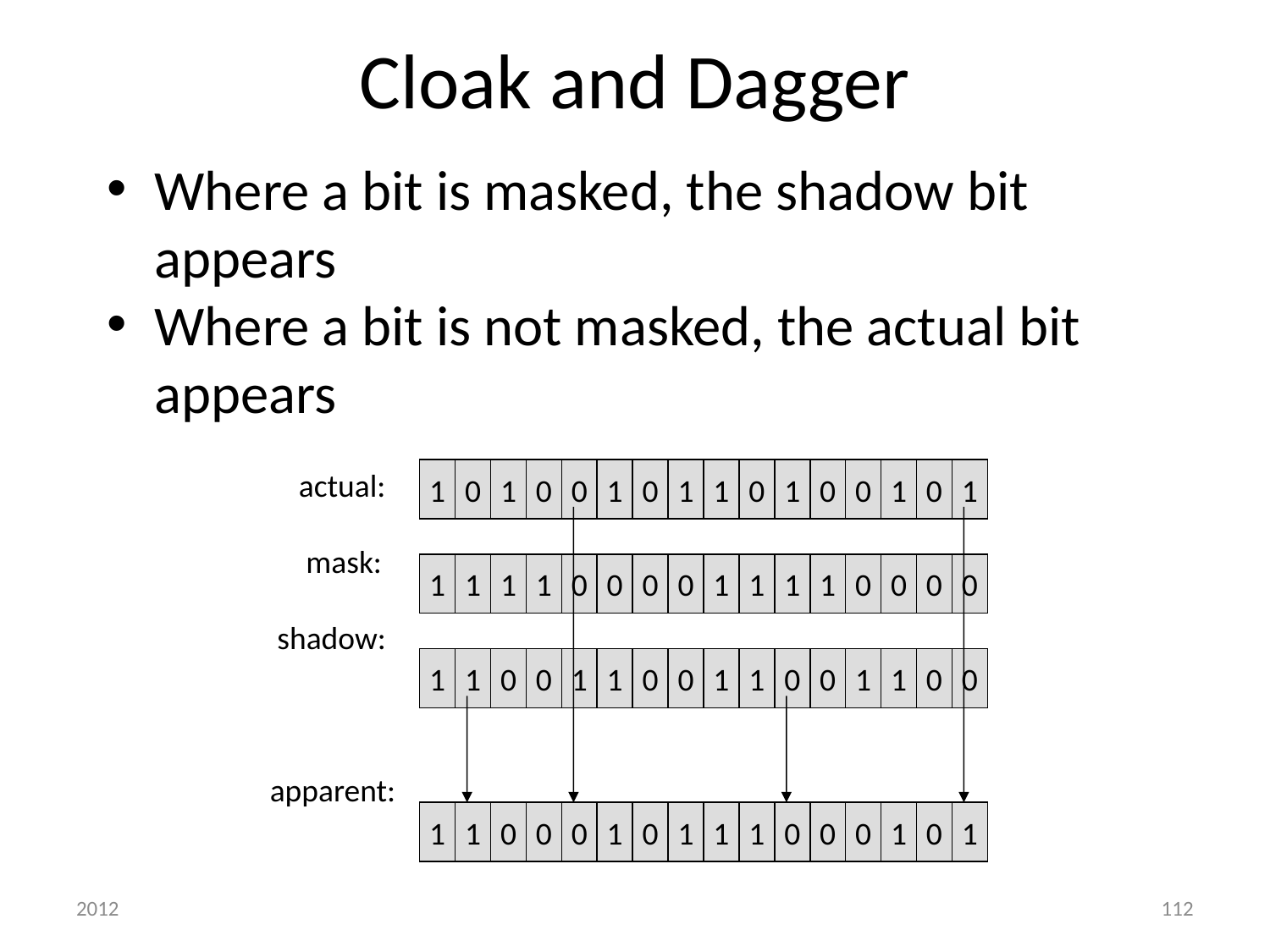

# Cloak and Dagger
Where a bit is masked, the shadow bit appears
Where a bit is not masked, the actual bit appears
     actual:

      mask:

  shadow:

 apparent:
1
0
1
0
0
1
0
1
1
0
1
0
0
1
0
1

1
1
1
1
0
0
0
0
1
1
1
1
0
0
0
0
1
1
0
0
1
1
0
0
1
1
0
0
1
1
0
0

1
1
0
0
0
1
0
1
1
1
0
0
0
1
0
1
2012

112